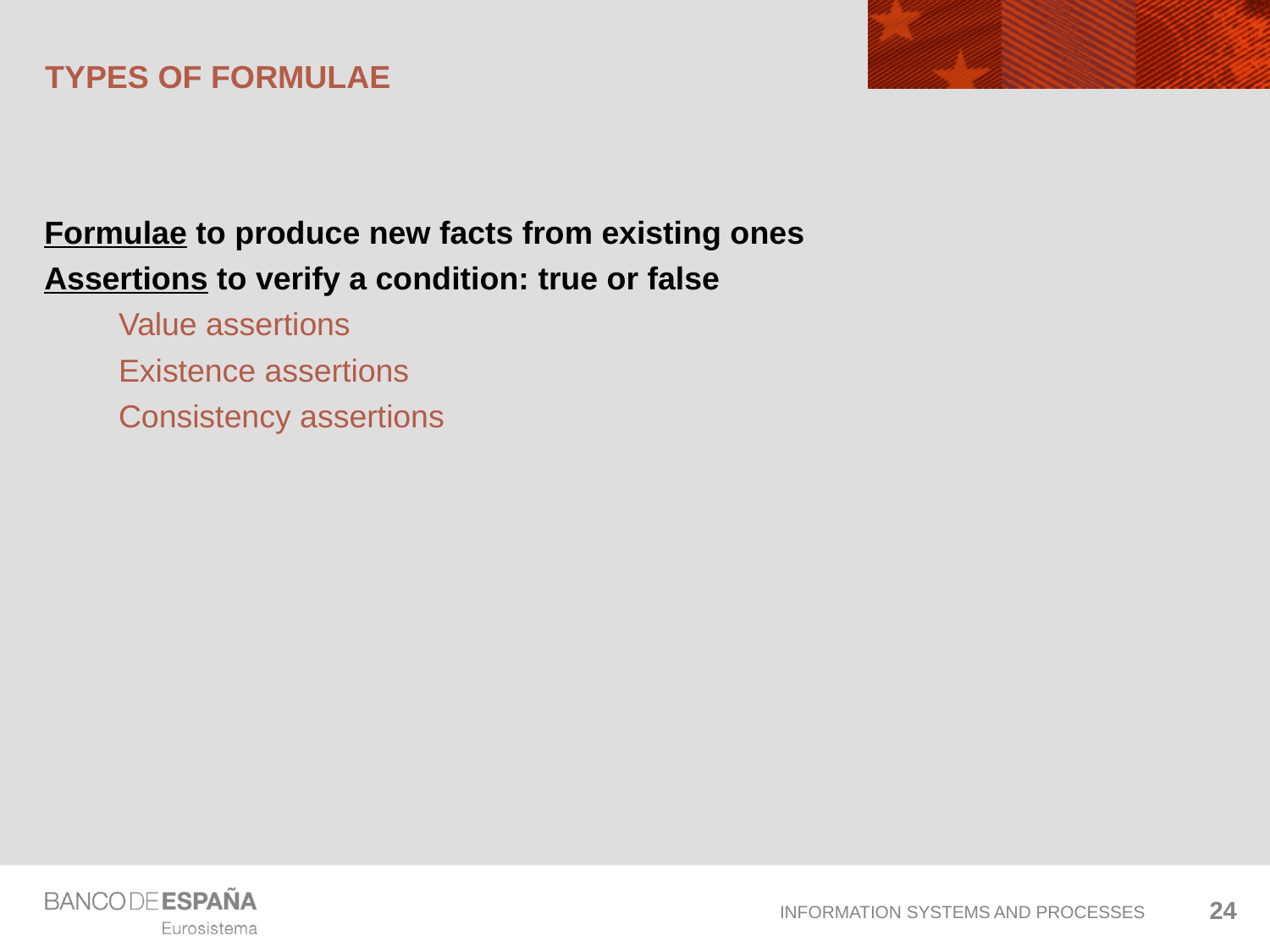

# Types of FormulaE
Formulae to produce new facts from existing ones
Assertions to verify a condition: true or false
Value assertions
Existence assertions
Consistency assertions
24